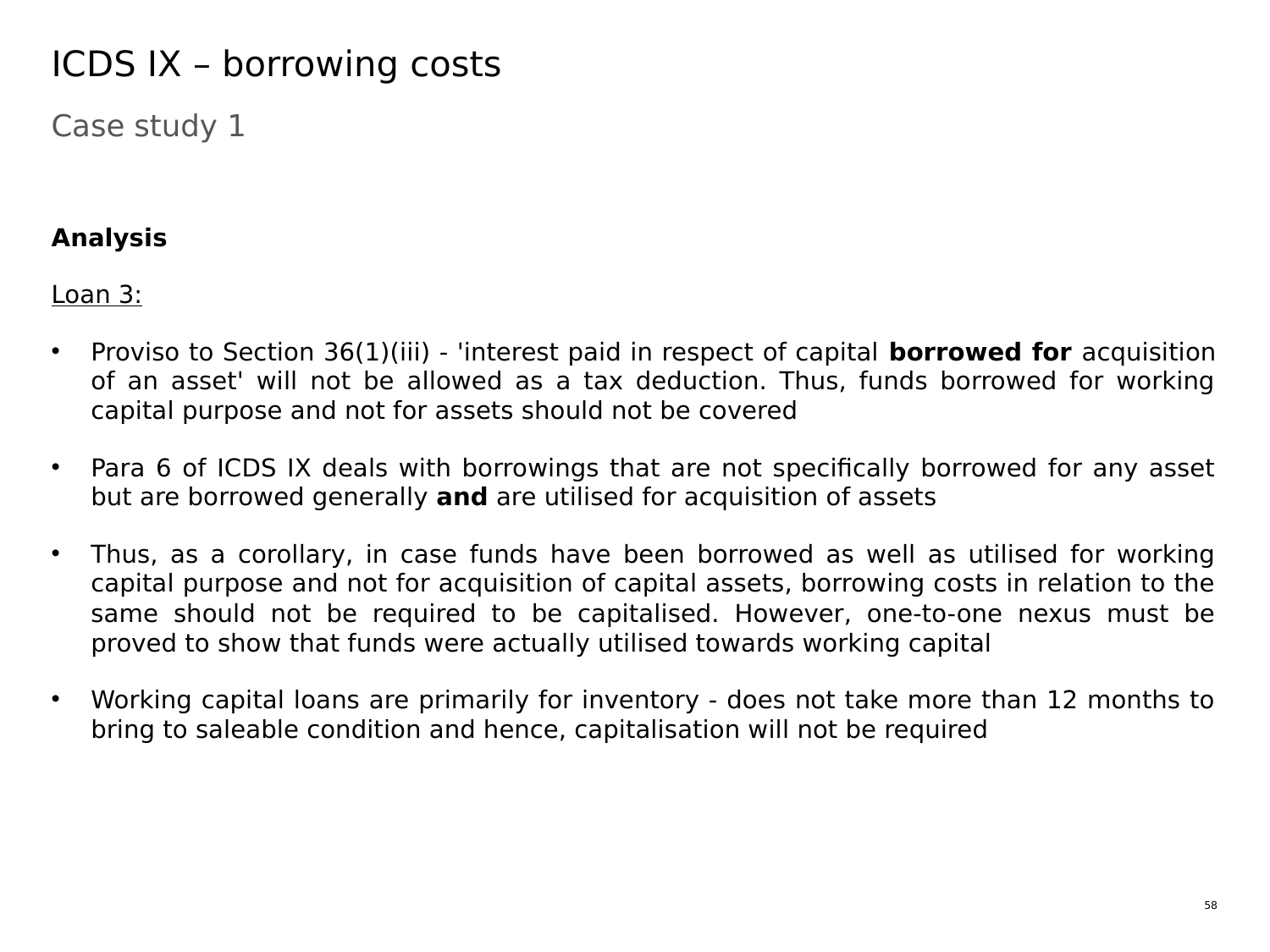

# ICDS IX – borrowing costs
Case study 1
Analysis
Loan 3:
Proviso to Section 36(1)(iii) - 'interest paid in respect of capital borrowed for acquisition of an asset' will not be allowed as a tax deduction. Thus, funds borrowed for working capital purpose and not for assets should not be covered
Para 6 of ICDS IX deals with borrowings that are not specifically borrowed for any asset but are borrowed generally and are utilised for acquisition of assets
Thus, as a corollary, in case funds have been borrowed as well as utilised for working capital purpose and not for acquisition of capital assets, borrowing costs in relation to the same should not be required to be capitalised. However, one-to-one nexus must be proved to show that funds were actually utilised towards working capital
Working capital loans are primarily for inventory - does not take more than 12 months to bring to saleable condition and hence, capitalisation will not be required